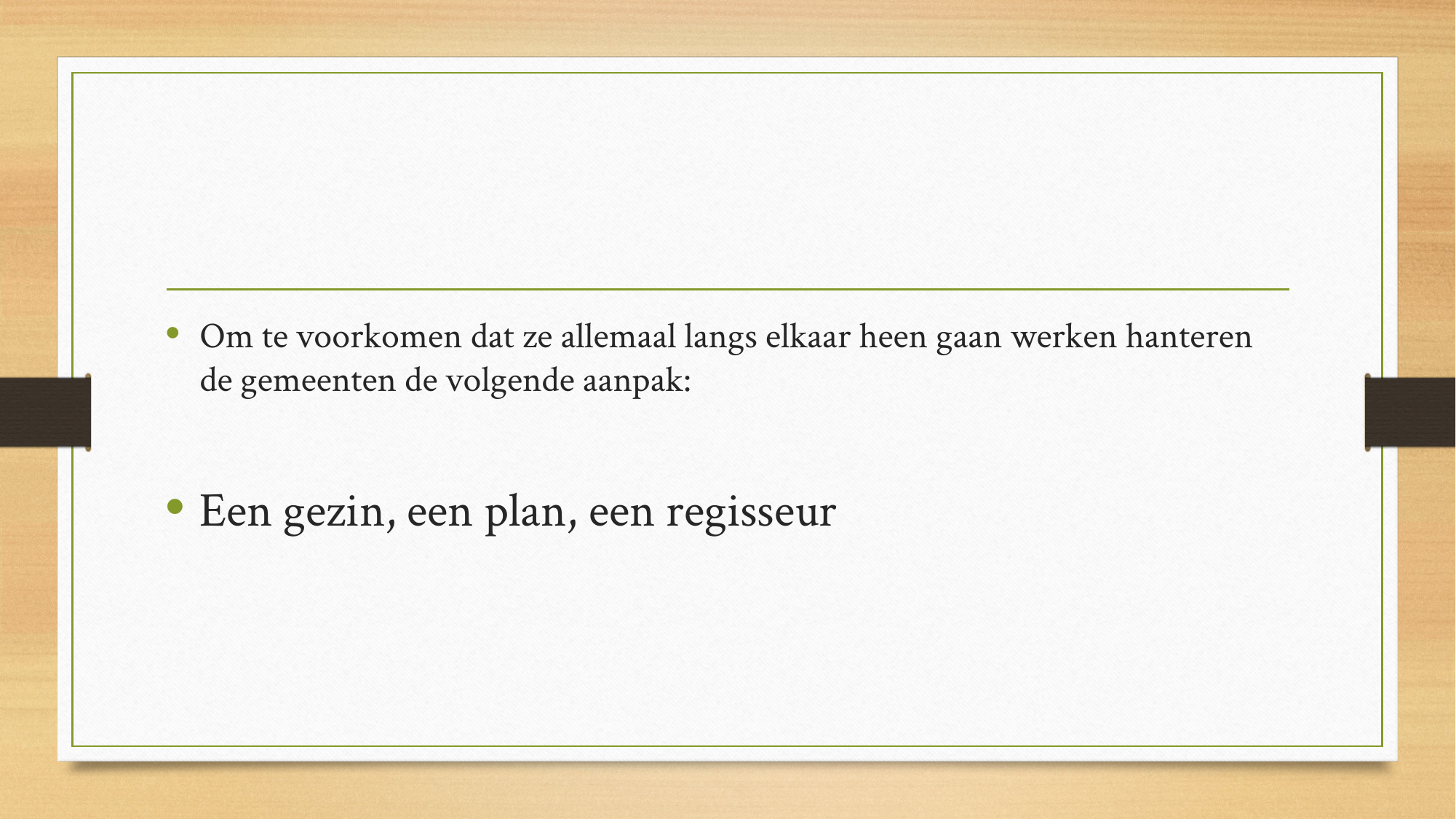

#
Om te voorkomen dat ze allemaal langs elkaar heen gaan werken hanteren de gemeenten de volgende aanpak:

Een gezin, een plan, een regisseur